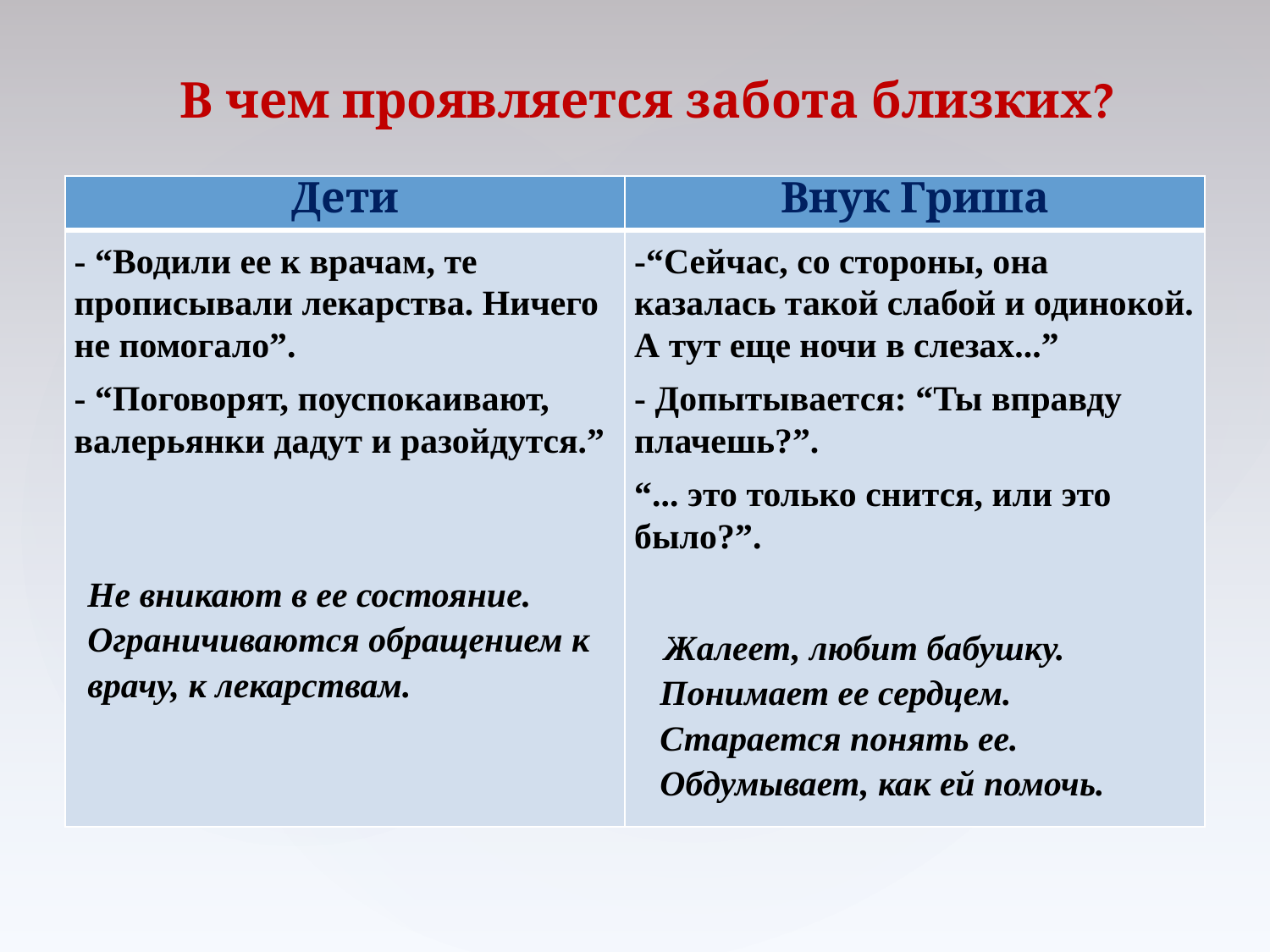

В чем проявляется забота близких?
| Дети | Внук Гриша |
| --- | --- |
| - “Водили ее к врачам, те прописывали лекарства. Ничего не помогало”. - “Поговорят, поуспокаивают, валерьянки дадут и разойдутся.” | -“Сейчас, со стороны, она казалась такой слабой и одинокой. А тут еще ночи в слезах...” - Допытывается: “Ты вправду плачешь?”. “... это только снится, или это было?”. |
Не вникают в ее состояние. Ограничиваются обращением к врачу, к лекарствам.
Жалеет, любит бабушку. Понимает ее сердцем. Старается понять ее. Обдумывает, как ей помочь.